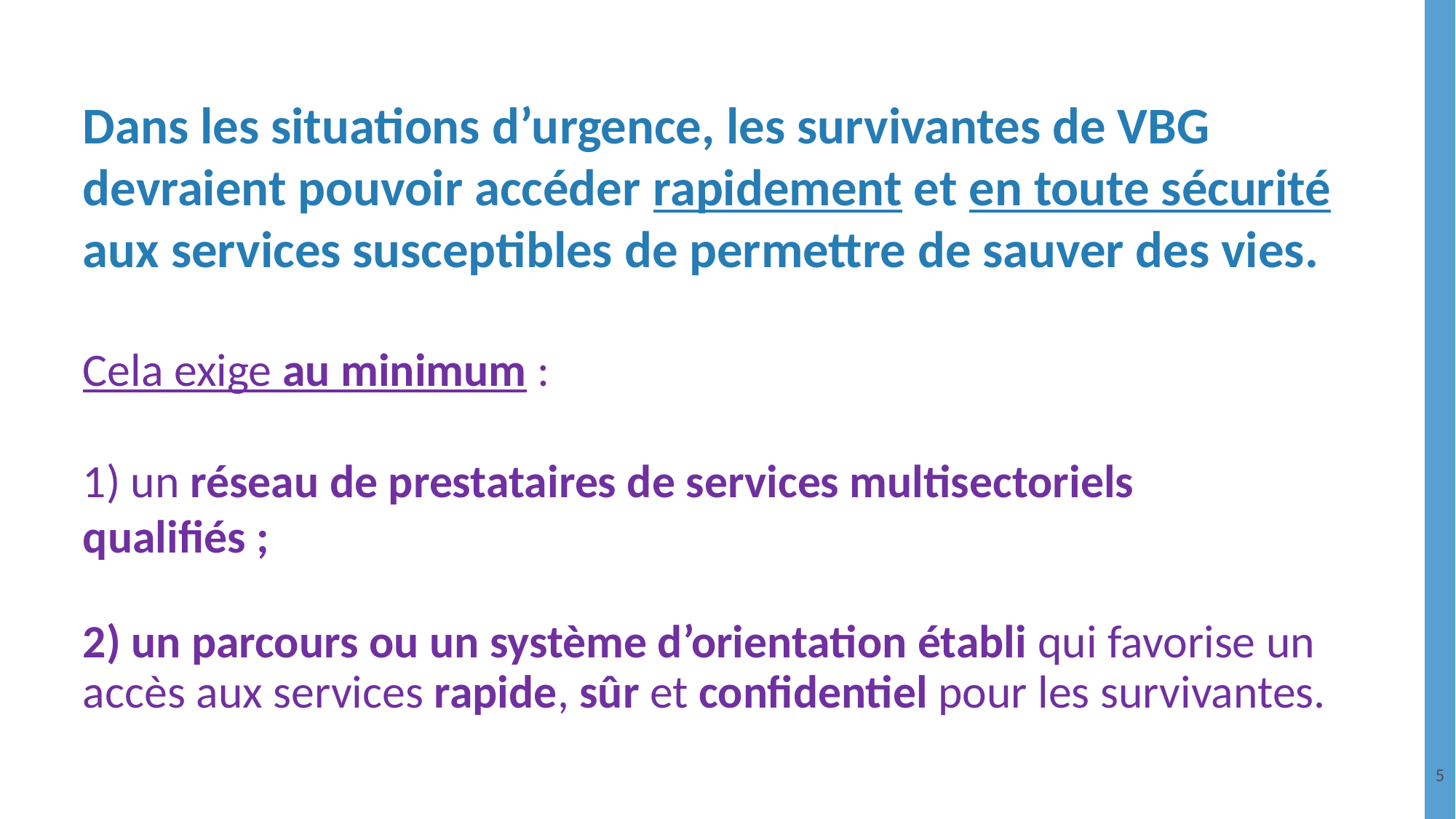

# Dans les situations d’urgence, les survivantes de VBG devraient pouvoir accéder rapidement et en toute sécurité aux services susceptibles de permettre de sauver des vies. Cela exige au minimum : 1) un réseau de prestataires de services multisectoriels qualifiés ;

2) un parcours ou un système d’orientation établi qui favorise un accès aux services rapide, sûr et confidentiel pour les survivantes.
5